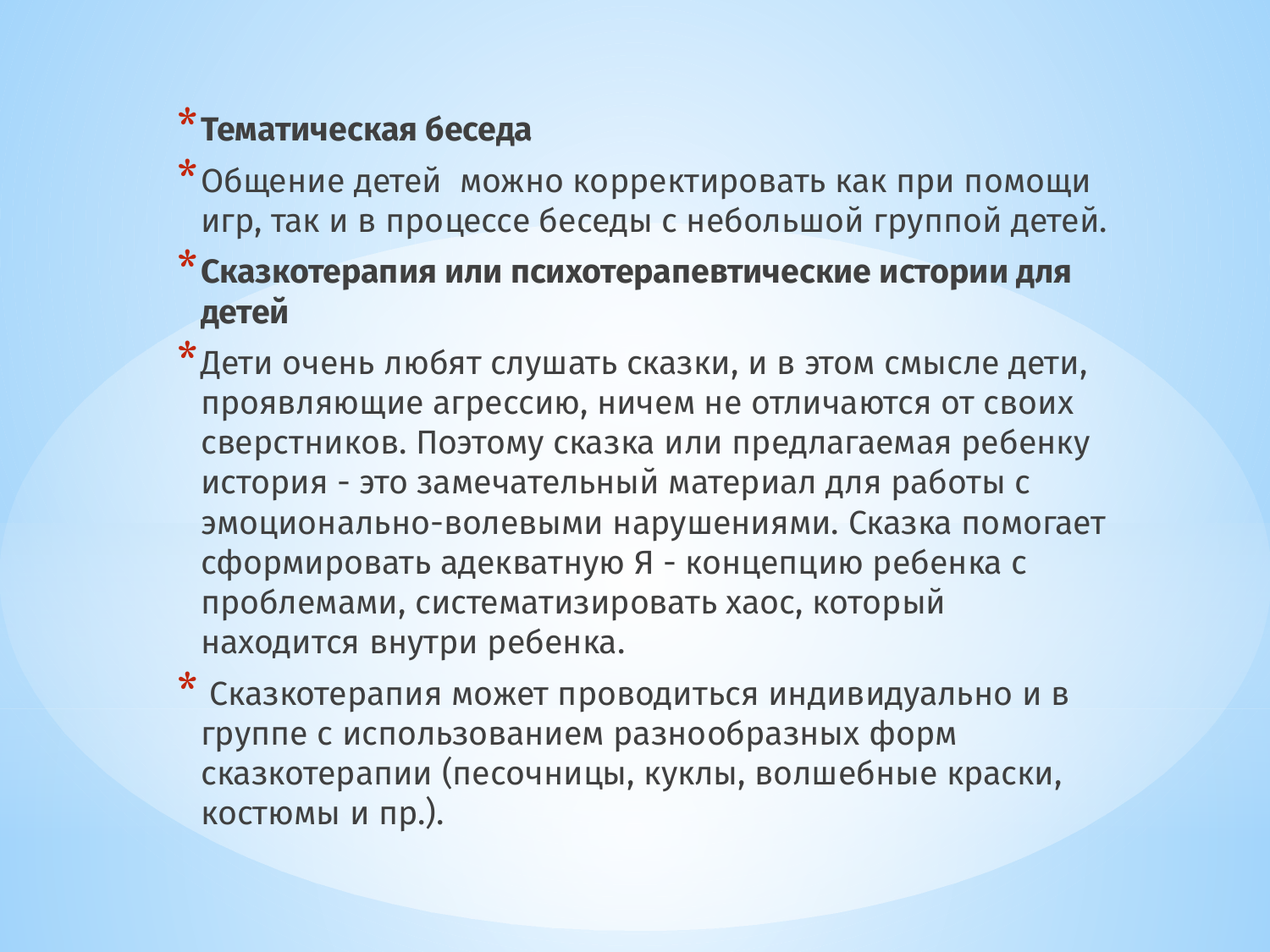

Тематическая беседа
Общение детей  можно корректировать как при помощи игр, так и в процессе беседы с небольшой группой детей.
Сказкотерапия или психотерапевтические истории для детей
Дети очень любят слушать сказки, и в этом смысле дети, проявляющие агрессию, ничем не отличаются от своих сверстников. Поэтому сказка или предлагаемая ребенку история - это замечательный материал для работы с эмоционально-волевыми нарушениями. Сказка помогает сформировать адекватную Я - концепцию ребенка с проблемами, систематизировать хаос, который находится внутри ребенка.
 Сказкотерапия может проводиться индивидуально и в группе с использованием разнообразных форм сказкотерапии (песочницы, куклы, волшебные краски, костюмы и пр.).